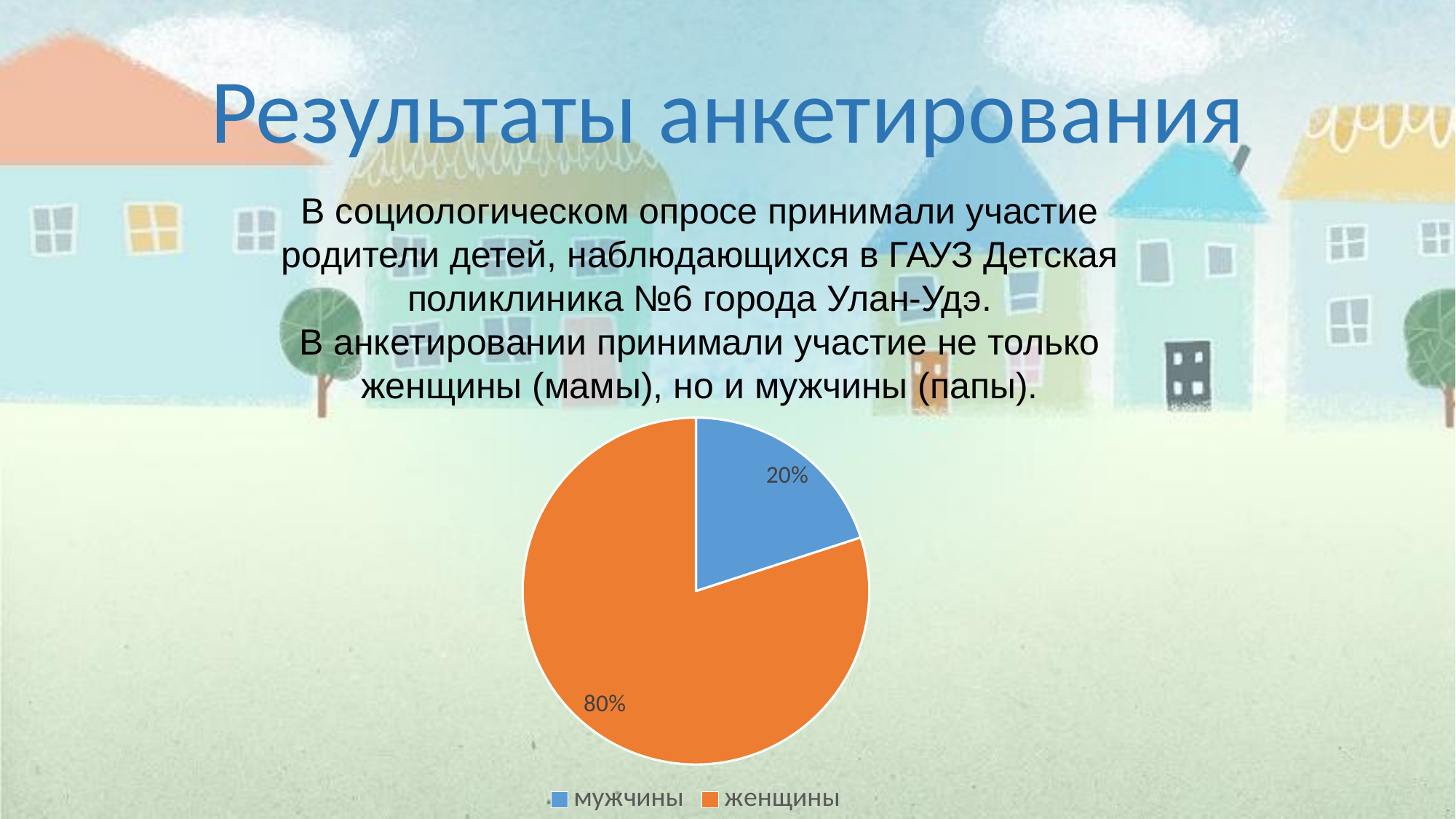

# Результаты анкетирования
В социологическом опросе принимали участие родители детей, наблюдающихся в ГАУЗ Детская поликлиника №6 города Улан-Удэ.
В анкетировании принимали участие не только женщины (мамы), но и мужчины (папы).

### Chart

| Category |  |
|---|---|
| мужчины | 2.0 |
| женщины | 8.0 |